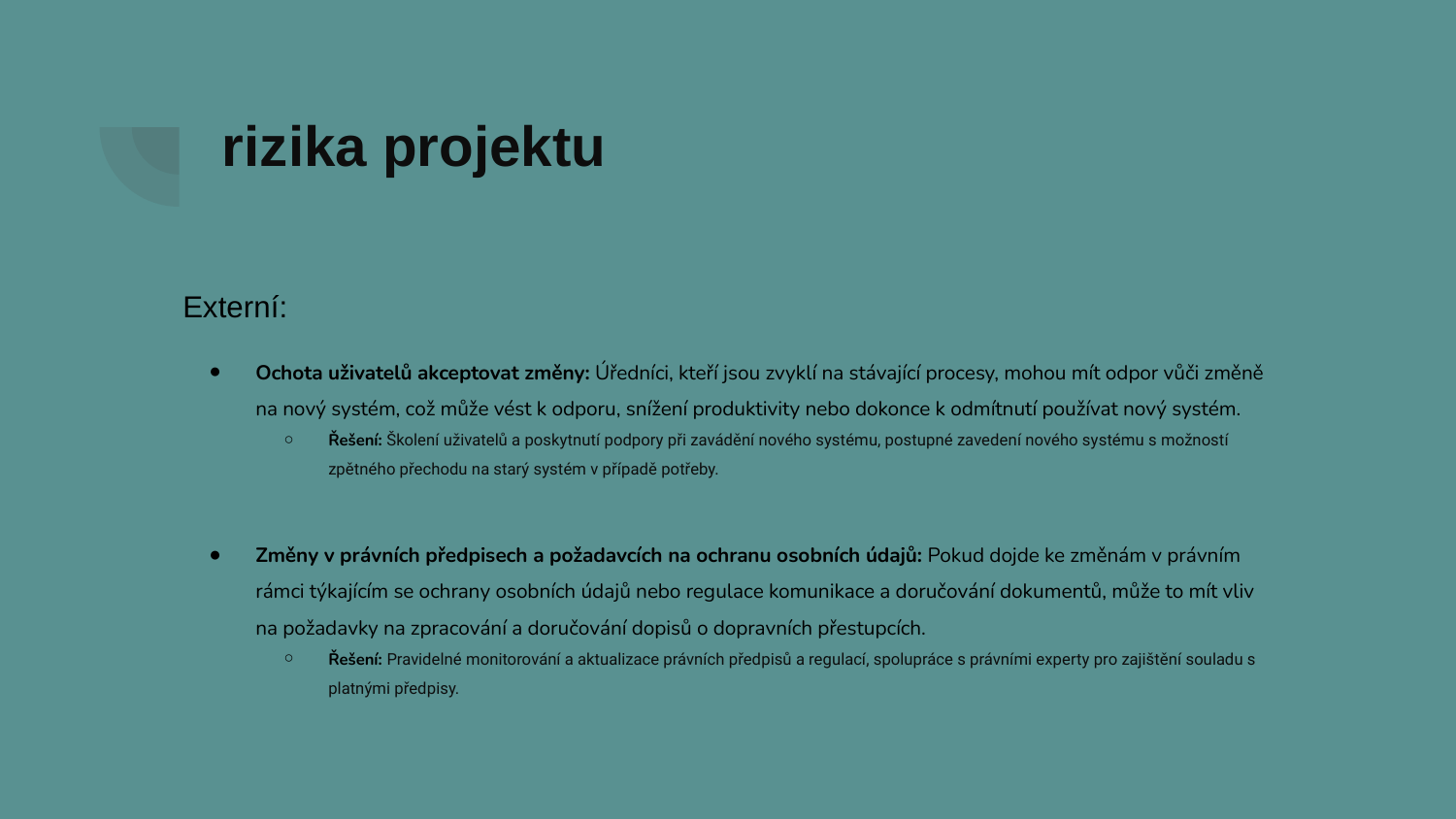

# rizika projektu
Externí:
Ochota uživatelů akceptovat změny: Úředníci, kteří jsou zvyklí na stávající procesy, mohou mít odpor vůči změně na nový systém, což může vést k odporu, snížení produktivity nebo dokonce k odmítnutí používat nový systém.
Řešení: Školení uživatelů a poskytnutí podpory při zavádění nového systému, postupné zavedení nového systému s možností zpětného přechodu na starý systém v případě potřeby.

Změny v právních předpisech a požadavcích na ochranu osobních údajů: Pokud dojde ke změnám v právním rámci týkajícím se ochrany osobních údajů nebo regulace komunikace a doručování dokumentů, může to mít vliv na požadavky na zpracování a doručování dopisů o dopravních přestupcích.
Řešení: Pravidelné monitorování a aktualizace právních předpisů a regulací, spolupráce s právními experty pro zajištění souladu s platnými předpisy.